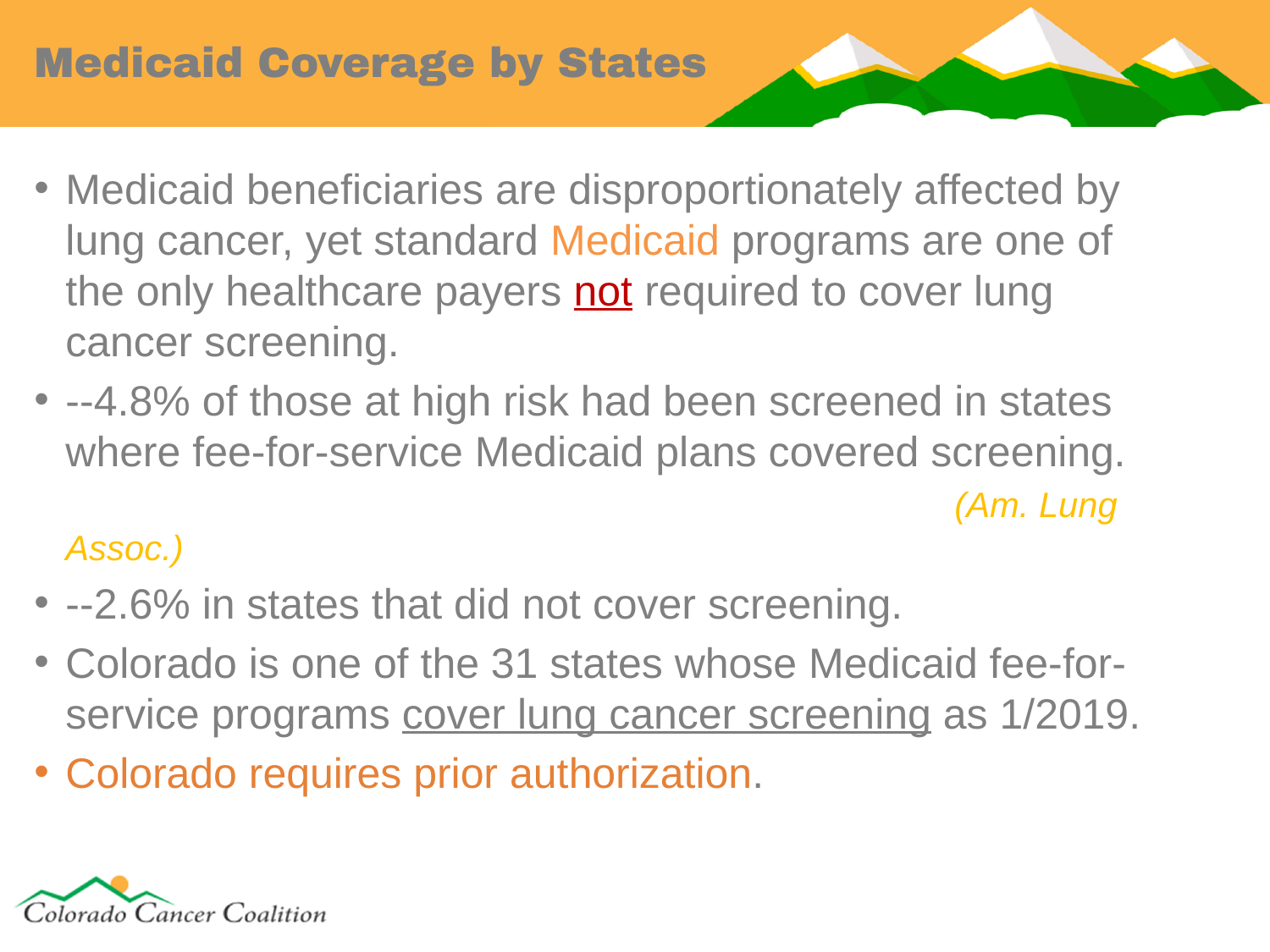

# Medicaid Coverage by States
Medicaid beneficiaries are disproportionately affected by lung cancer, yet standard Medicaid programs are one of the only healthcare payers not required to cover lung cancer screening.
--4.8% of those at high risk had been screened in states where fee-for-service Medicaid plans covered screening.   							(Am. Lung Assoc.)
--2.6% in states that did not cover screening.
Colorado is one of the 31 states whose Medicaid fee-for-service programs cover lung cancer screening as 1/2019.
Colorado requires prior authorization.